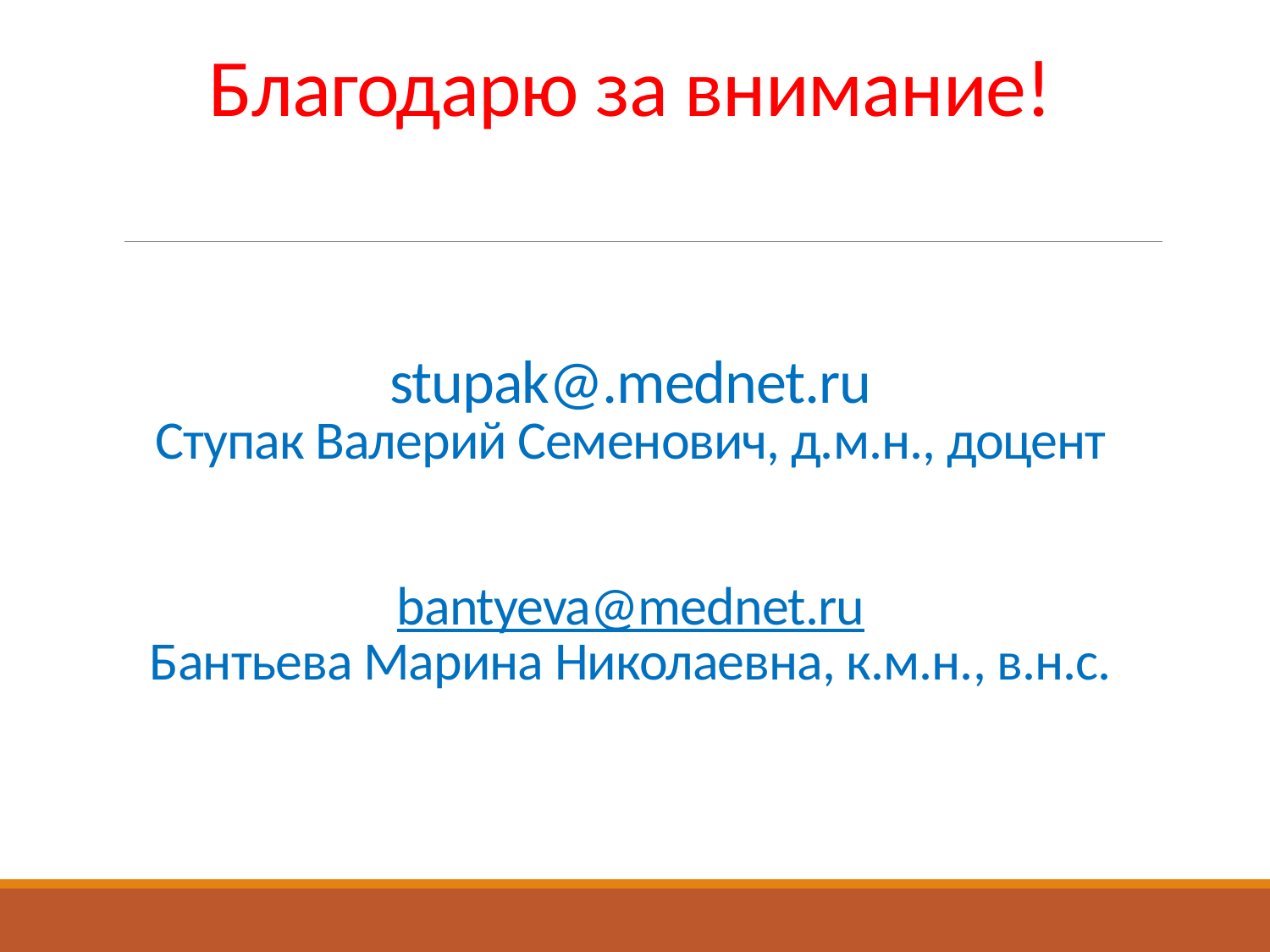

# Благодарю за внимание! stupak@.mednet.ru Ступак Валерий Семенович, д.м.н., доцент bantyeva@mednet.ru Бантьева Марина Николаевна, к.м.н., в.н.с.